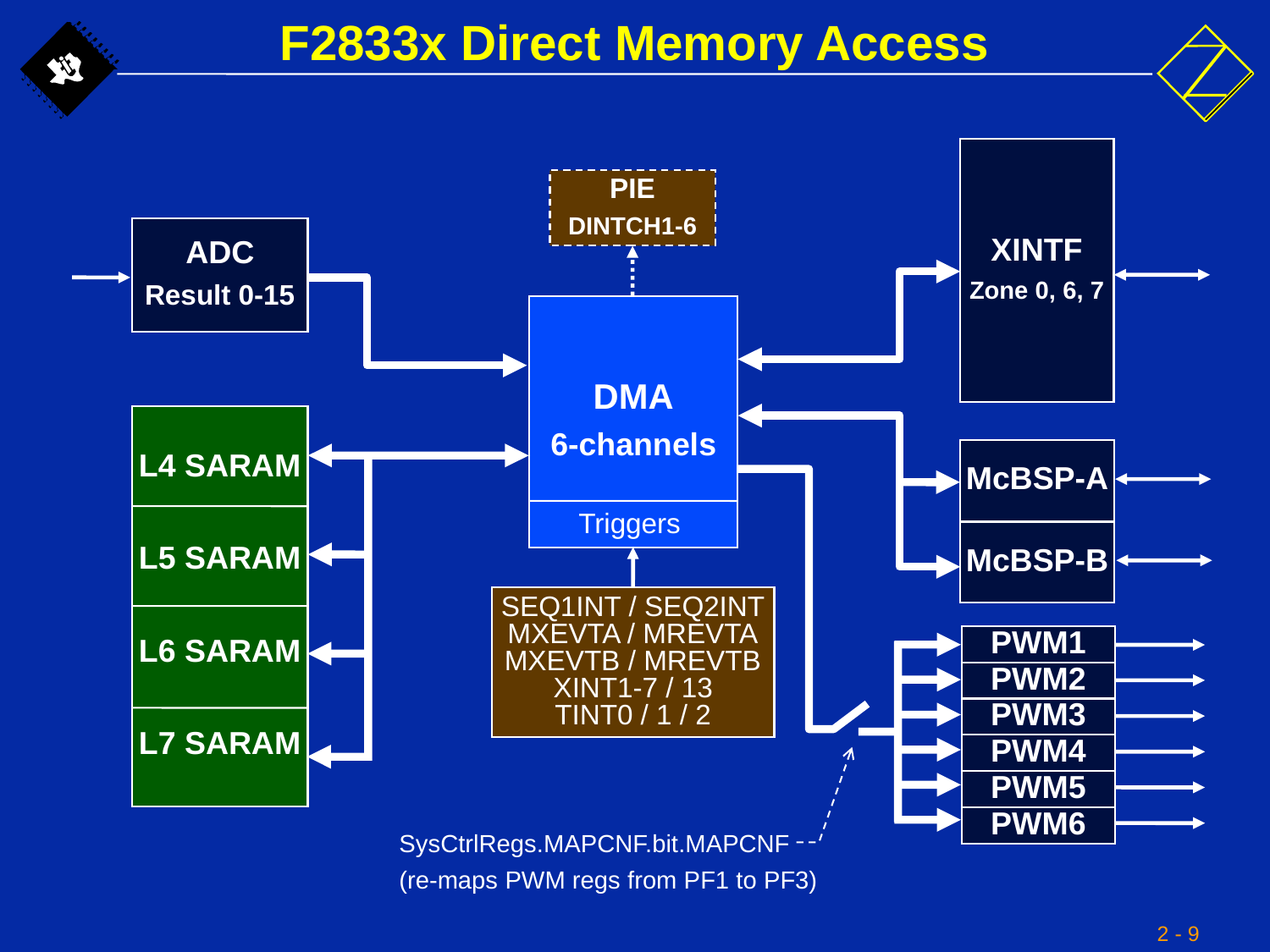

F2833x Direct Memory Access
XINTF
Zone 0, 6, 7
PIE
DINTCH1-6
ADC
Result 0-15

DMA
6-channels
L4 SARAM

L5 SARAM

L6 SARAM

L7 SARAM

McBSP-A

Triggers

McBSP-B

SEQ1INT / SEQ2INT
MXEVTA / MREVTA
MXEVTB / MREVTB
XINT1-7 / 13
TINT0 / 1 / 2

PWM1

PWM2

PWM3

PWM4

PWM5

PWM6

SysCtrlRegs.MAPCNF.bit.MAPCNF
(re-maps PWM regs from PF1 to PF3)